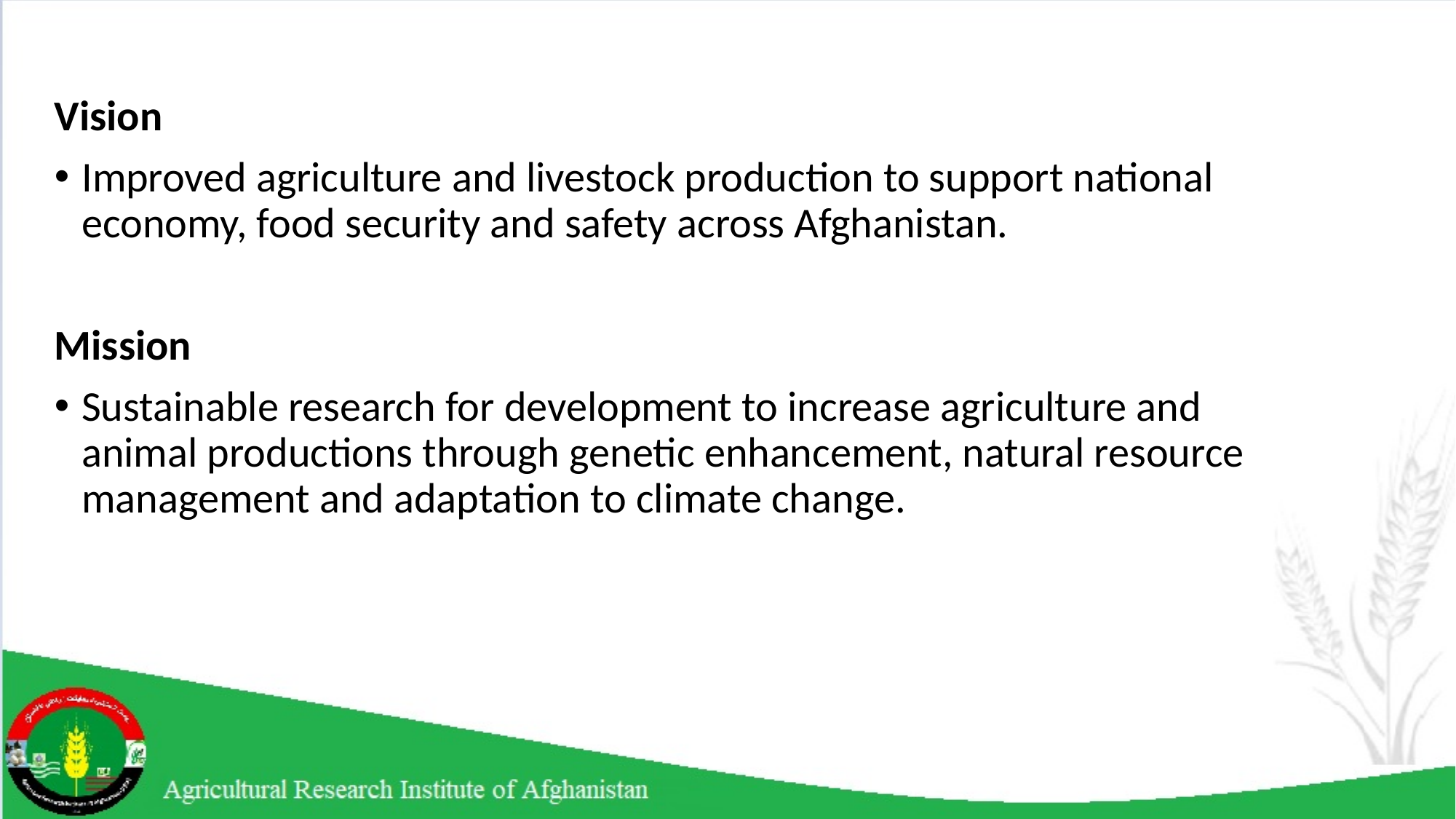

Vision
Improved agriculture and livestock production to support national economy, food security and safety across Afghanistan.

Mission
Sustainable research for development to increase agriculture and animal productions through genetic enhancement, natural resource management and adaptation to climate change.